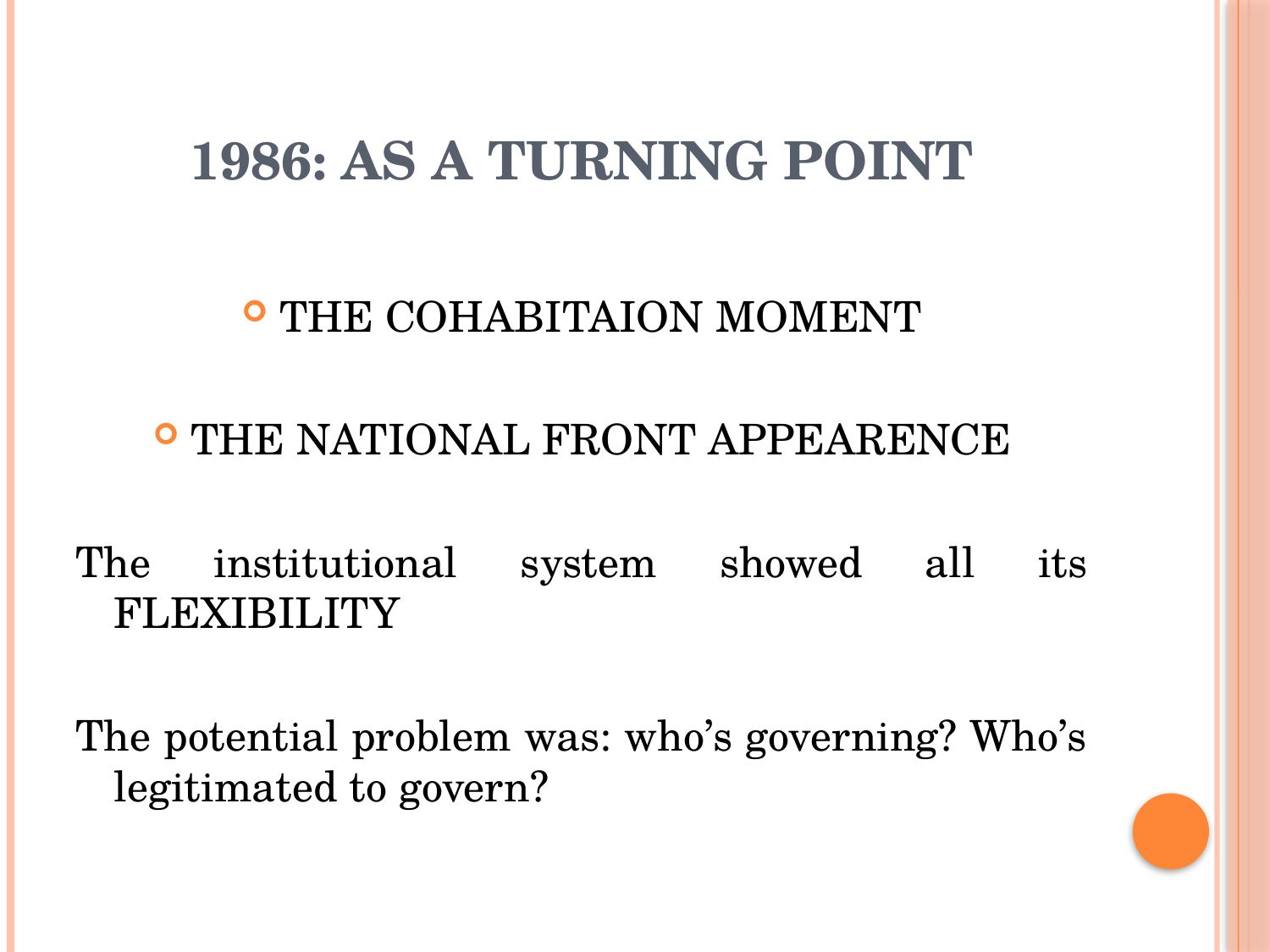

# 1986: AS A TURNING POINT

THE COHABITAION MOMENT

THE NATIONAL FRONT APPEARENCE

The institutional system showed all its FLEXIBILITY

The potential problem was: who’s governing? Who’s legitimated to govern?